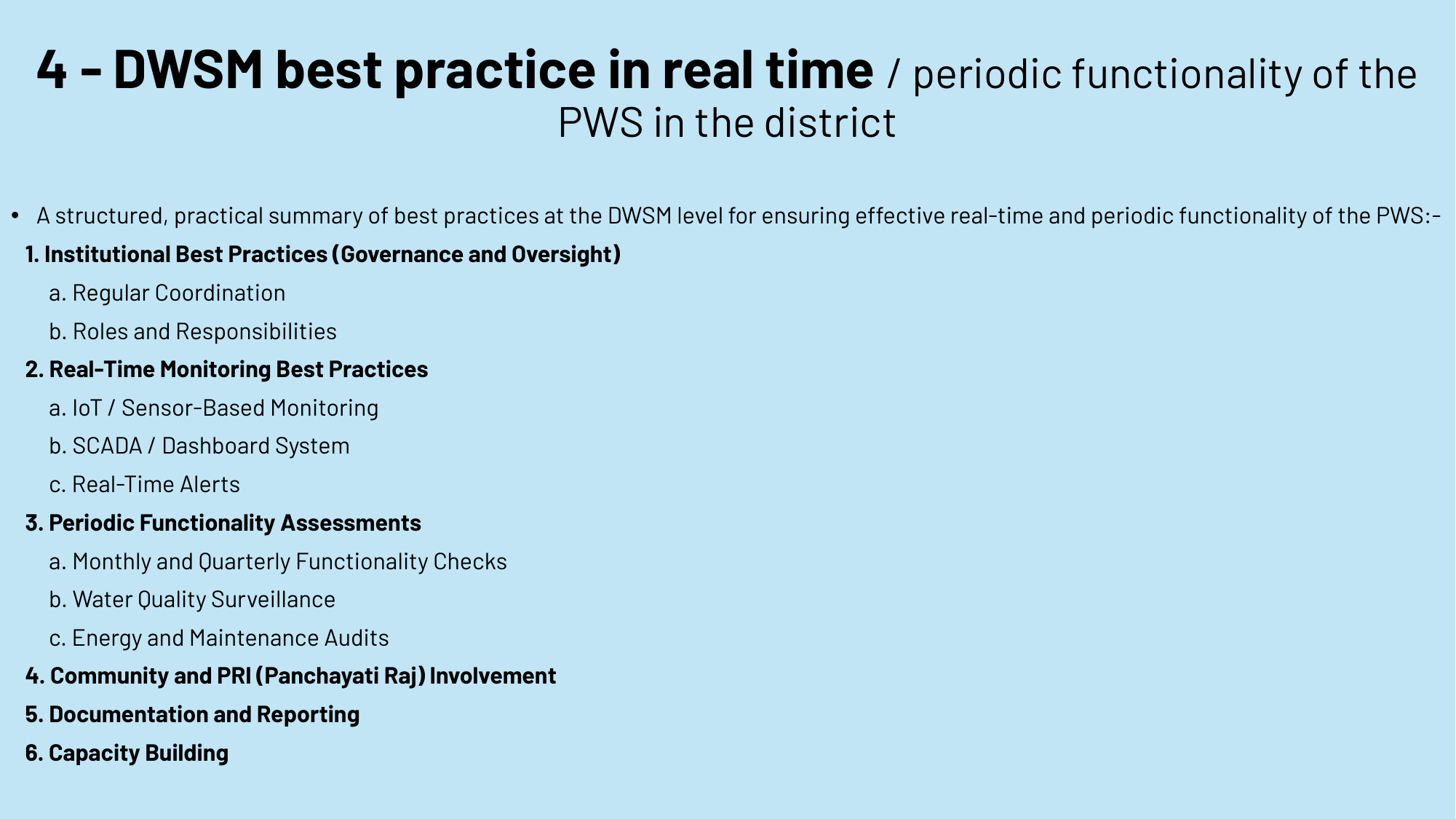

# 4 - DWSM best practice in real time / periodic functionality of the PWS in the district
A structured, practical summary of best practices at the DWSM level for ensuring effective real-time and periodic functionality of the PWS:-
   1. Institutional Best Practices (Governance and Oversight)
        a. Regular Coordination
        b. Roles and Responsibilities
   2. Real-Time Monitoring Best Practices
        a. IoT / Sensor-Based Monitoring
        b. SCADA / Dashboard System
        c. Real-Time Alerts
   3. Periodic Functionality Assessments
        a. Monthly and Quarterly Functionality Checks
        b. Water Quality Surveillance
        c. Energy and Maintenance Audits
   4. Community and PRI (Panchayati Raj) Involvement
   5. Documentation and Reporting
   6. Capacity Building